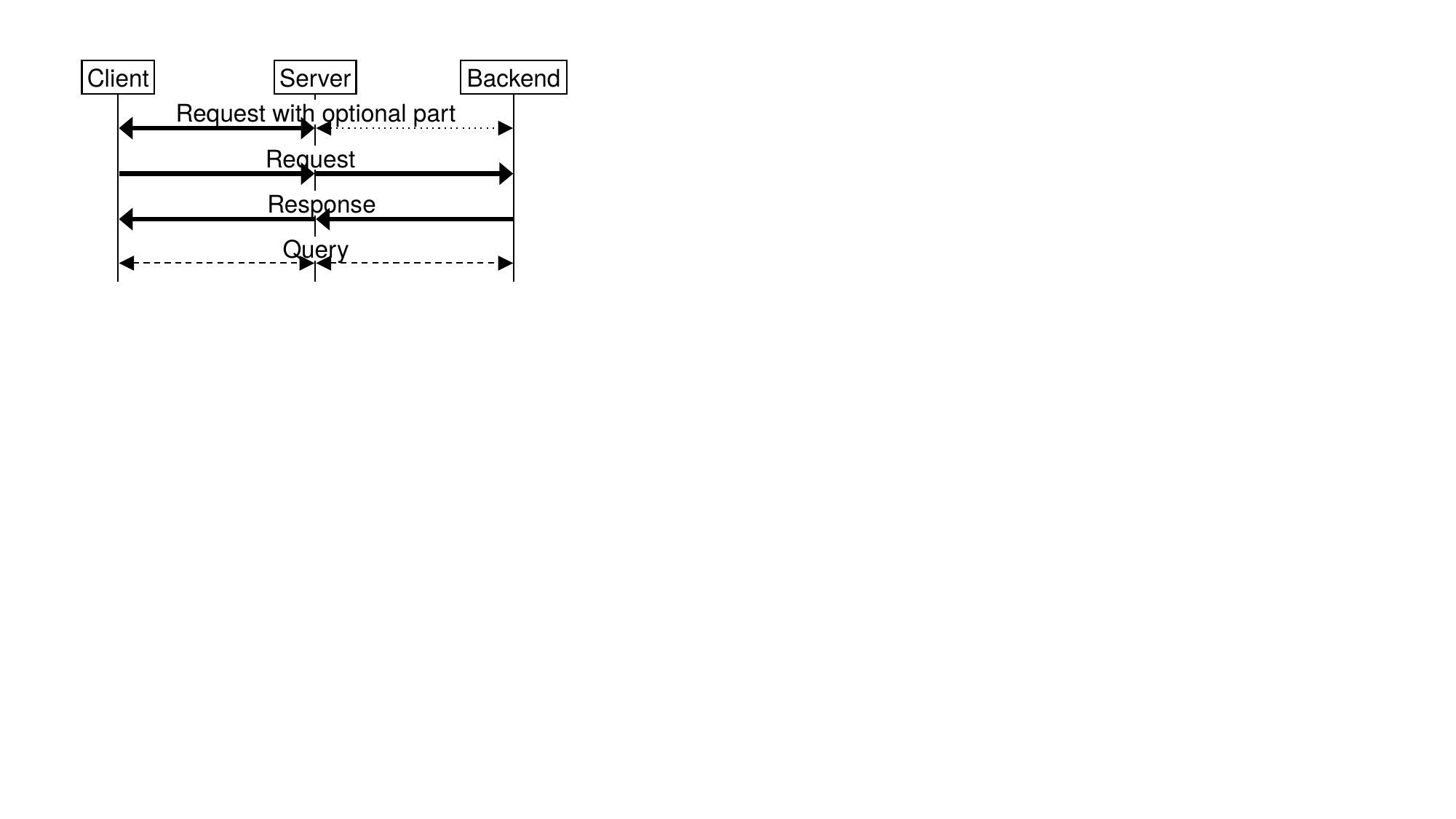

Client
Server
Backend
Request with optional part
Request
Response
Query